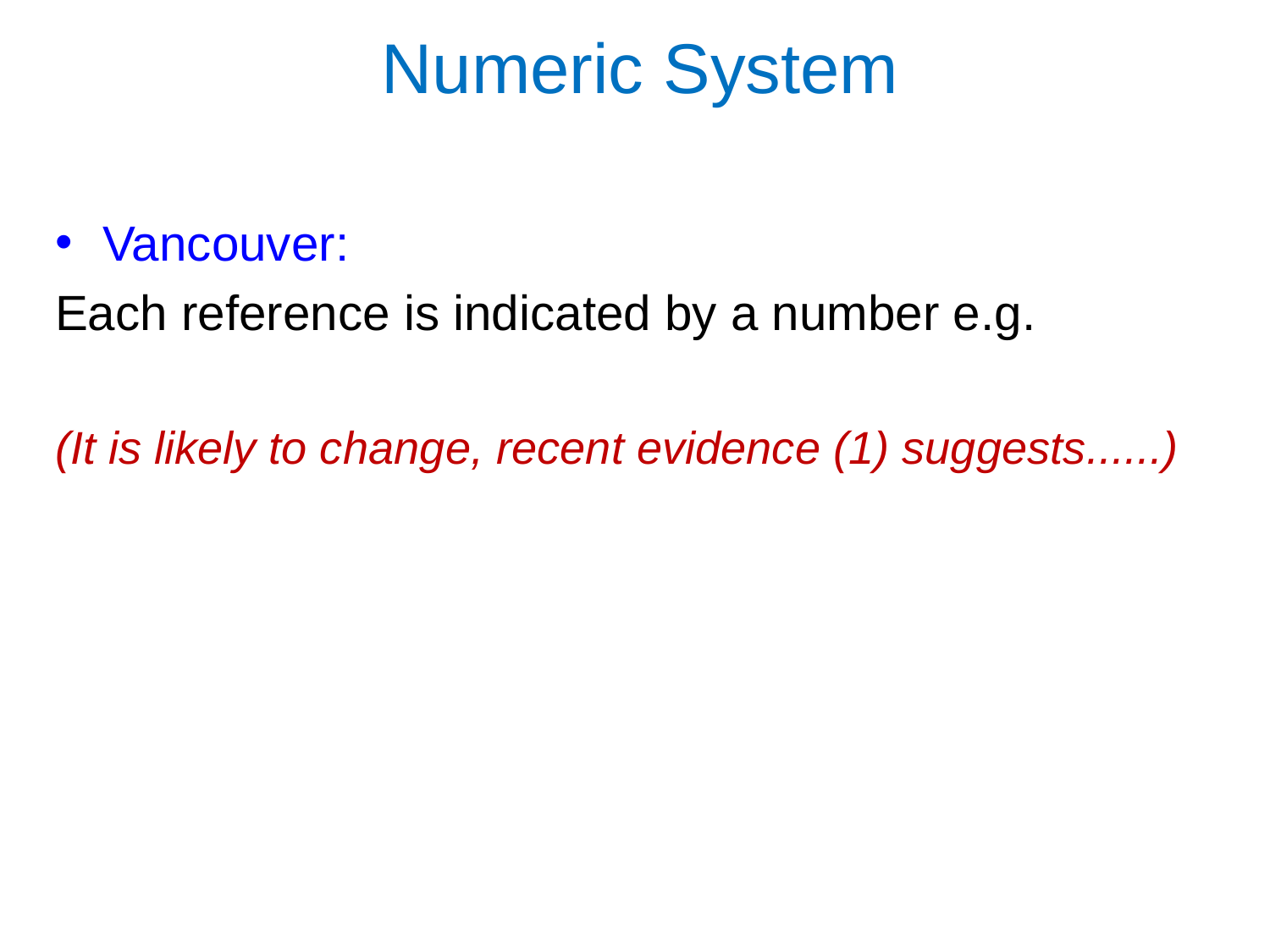

Numeric System
Vancouver:
Each reference is indicated by a number e.g.

(It is likely to change, recent evidence (1) suggests......)